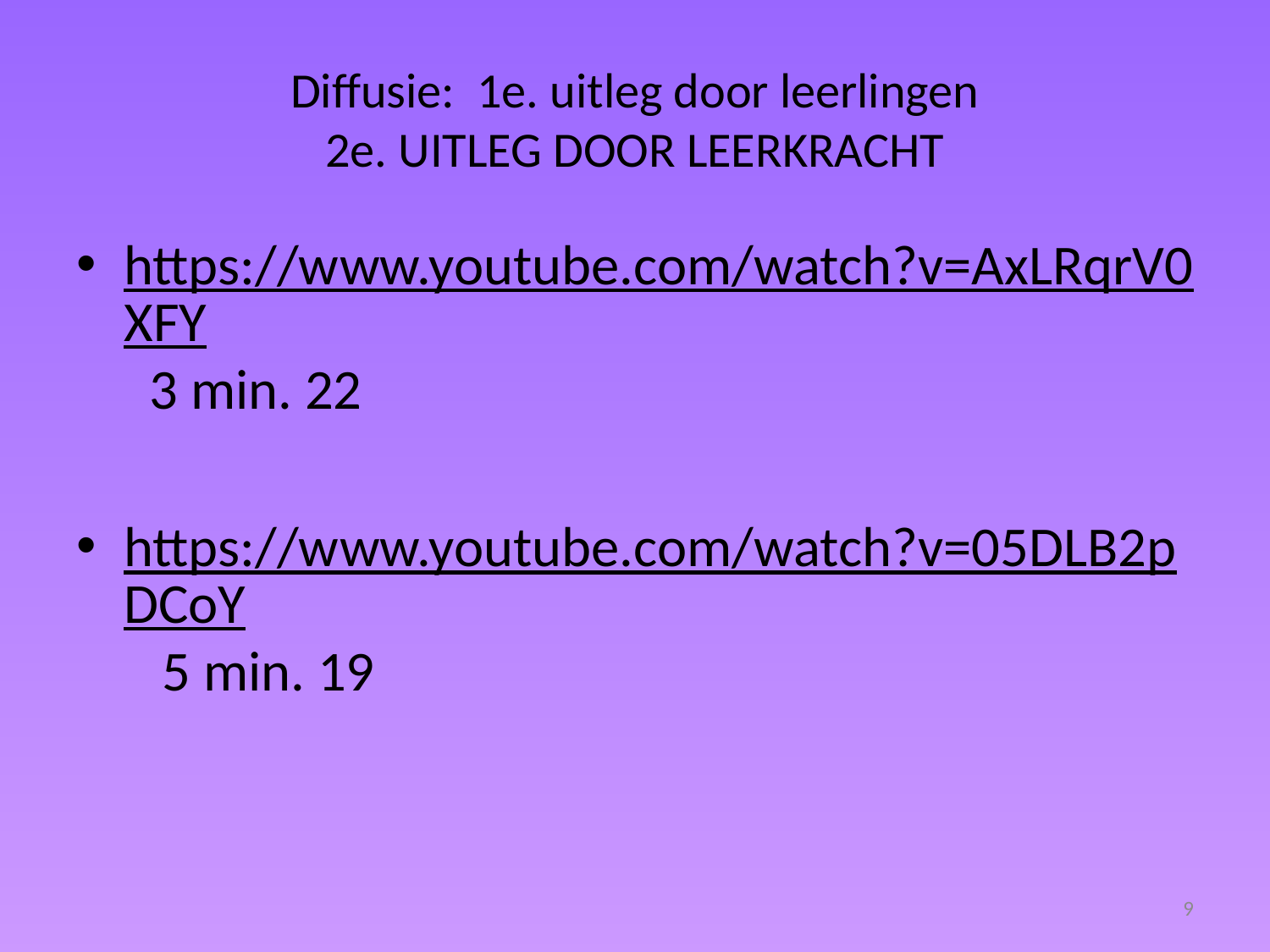

# Diffusie:  1e. uitleg door leerlingen 2e. UITLEG DOOR LEERKRACHT
https://www.youtube.com/watch?v=AxLRqrV0XFY  3 min. 22

https://www.youtube.com/watch?v=05DLB2pDCoY   5 min. 19
9